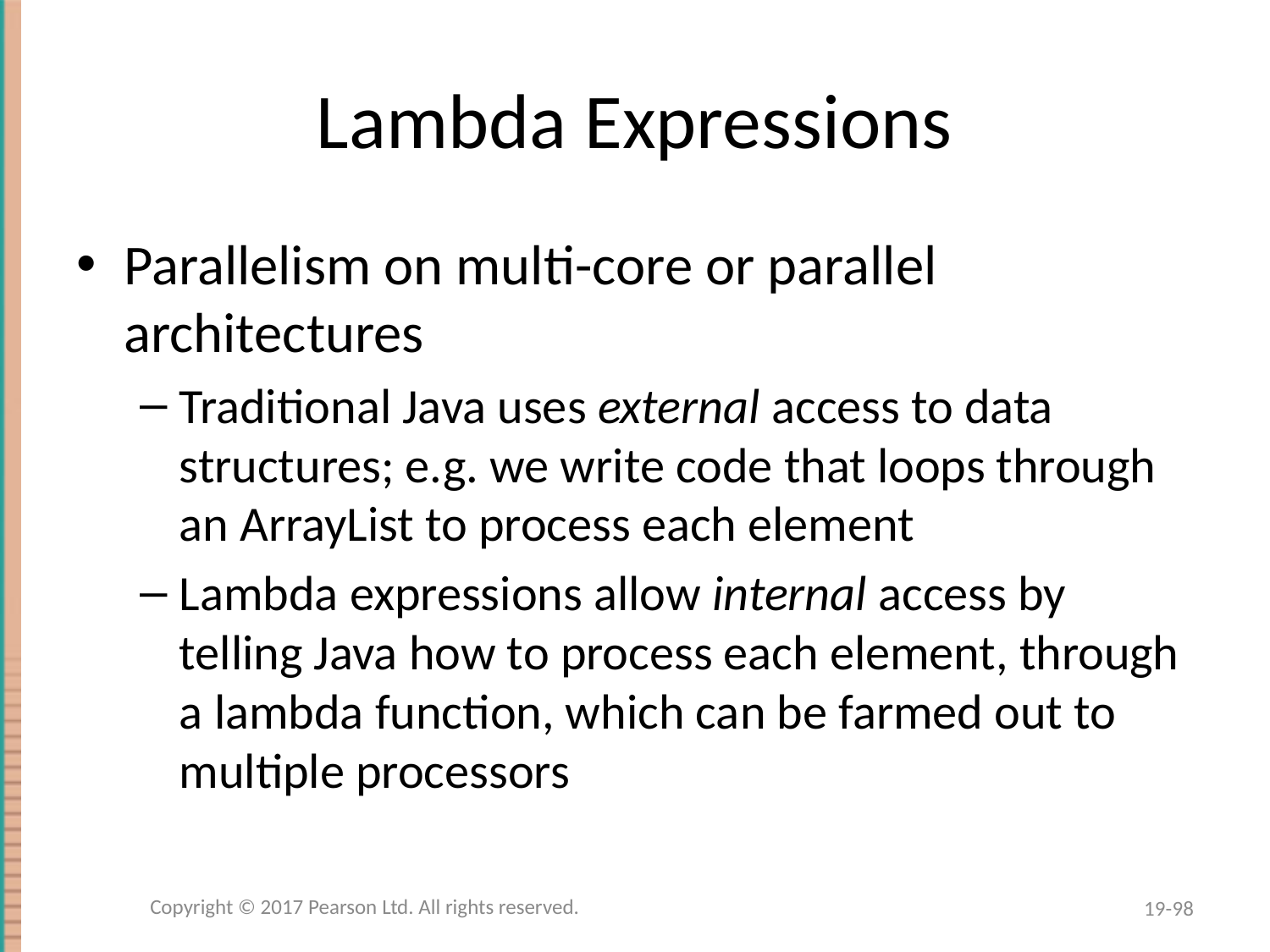

# Lambda Expressions
Parallelism on multi-core or parallel architectures
Traditional Java uses external access to data structures; e.g. we write code that loops through an ArrayList to process each element
Lambda expressions allow internal access by telling Java how to process each element, through a lambda function, which can be farmed out to multiple processors
Copyright © 2017 Pearson Ltd. All rights reserved.
19-98